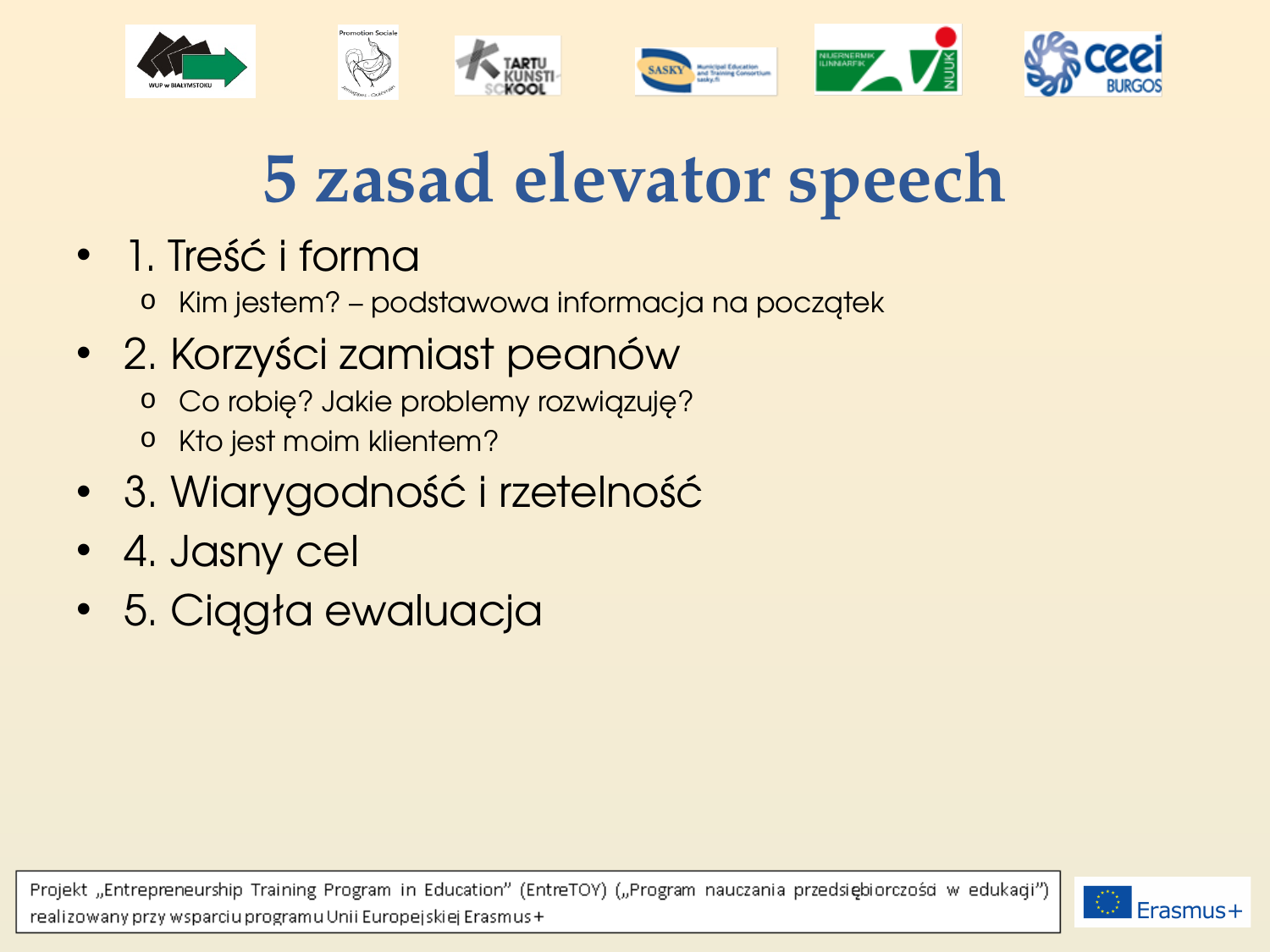

# 5 zasad elevator speech
1. Treść i forma
Kim jestem? – podstawowa informacja na początek
2. Korzyści zamiast peanów
Co robię? Jakie problemy rozwiązuję?
Kto jest moim klientem?
3. Wiarygodność i rzetelność
4. Jasny cel
5. Ciągła ewaluacja